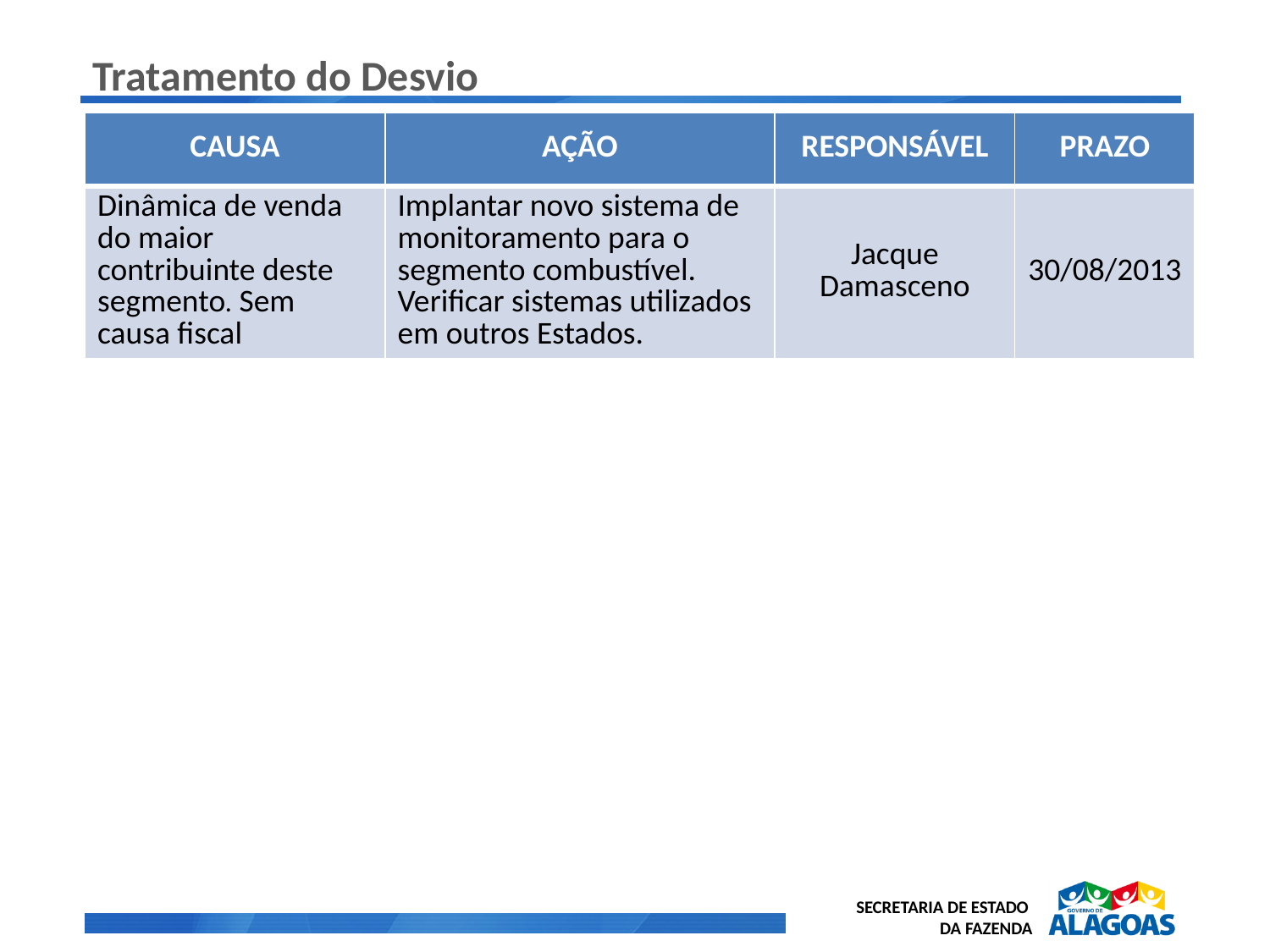

# Tratamento do Desvio
| CAUSA | AÇÃO | RESPONSÁVEL | PRAZO |
| --- | --- | --- | --- |
| Dinâmica de venda do maior contribuinte deste segmento. Sem causa fiscal | Implantar novo sistema de monitoramento para o segmento combustível. Verificar sistemas utilizados em outros Estados. | Jacque Damasceno | 30/08/2013 |